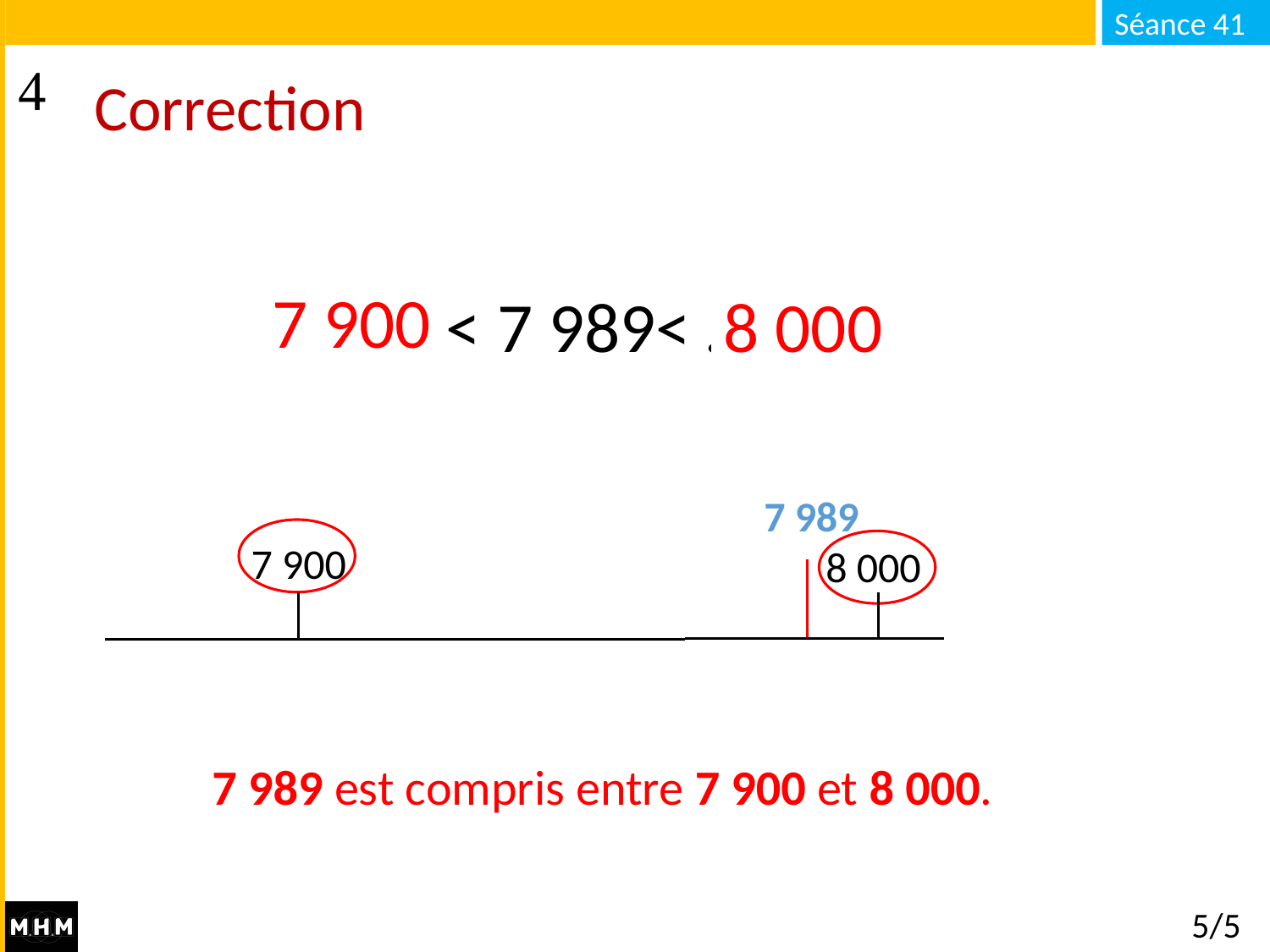

# Correction
7 900
… < 7 989< …
8 000
7 989

7 900
8 000

7 989 est compris entre 7 900 et 8 000.
5/5